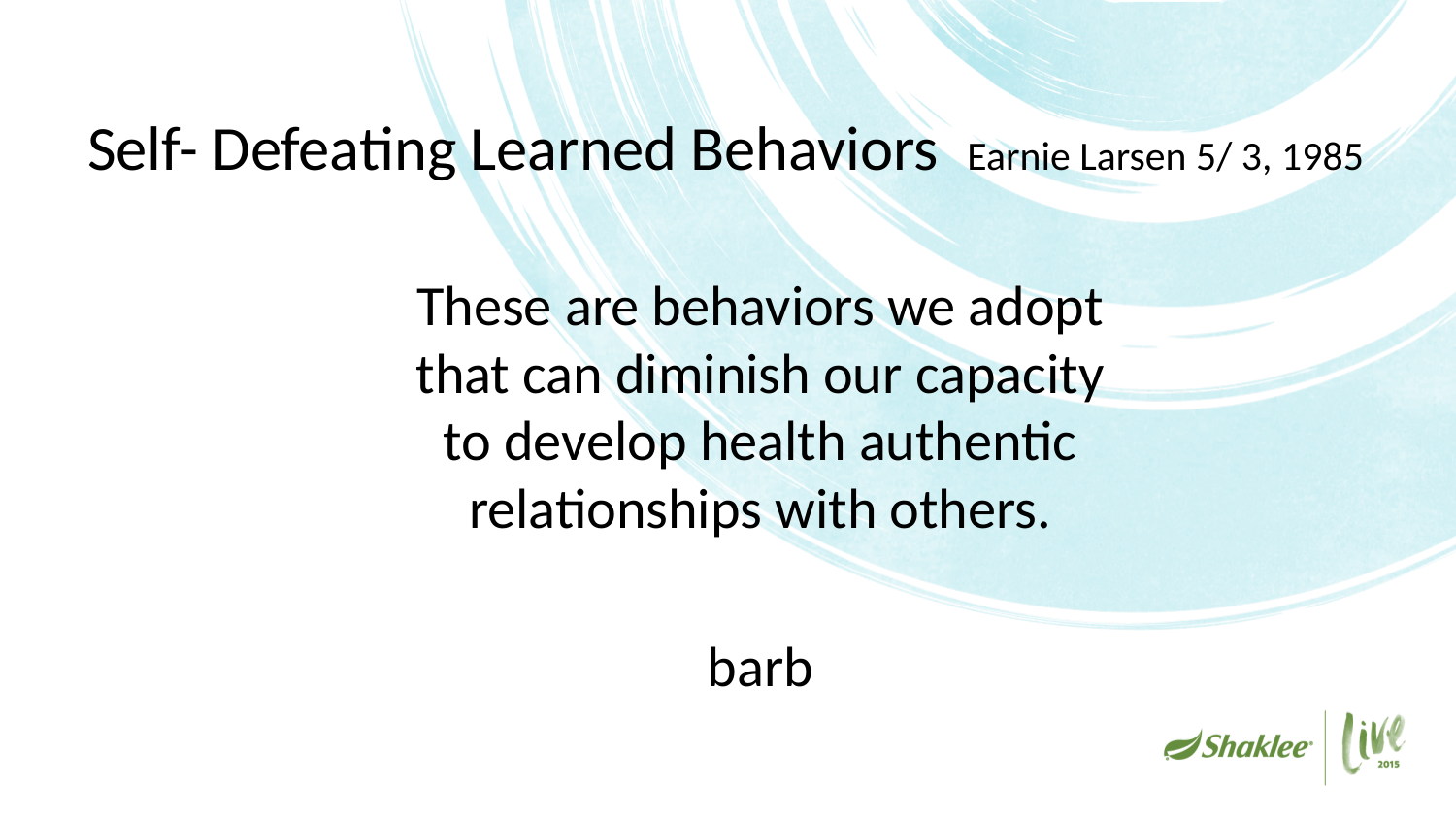

# Self- Defeating Learned Behaviors  Earnie Larsen 5/ 3, 1985
These are behaviors we adopt that can diminish our capacity to develop health authentic relationships with others.

barb